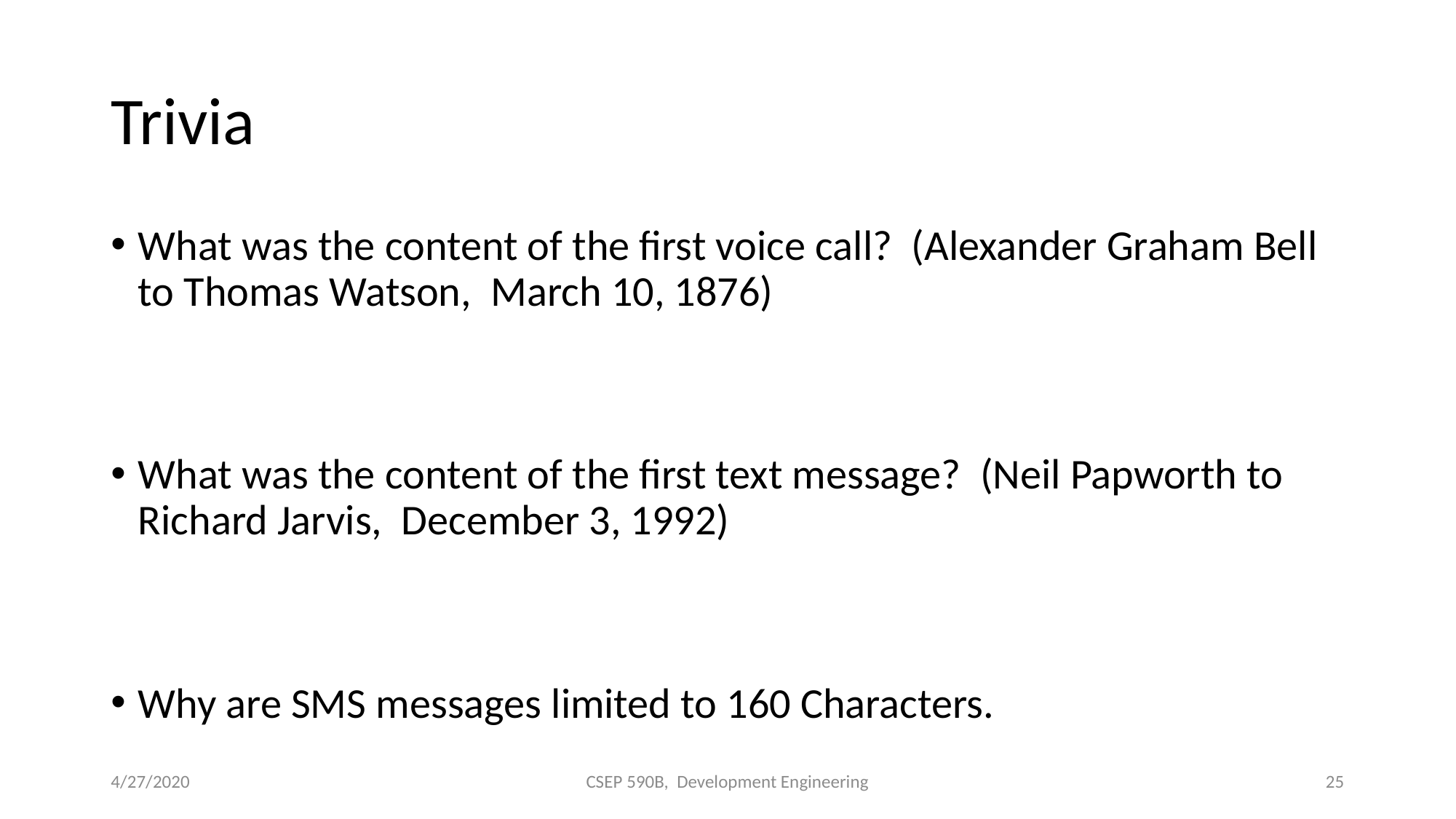

# Trivia
What was the content of the first voice call?  (Alexander Graham Bell to Thomas Watson,  March 10, 1876)

What was the content of the first text message?  (Neil Papworth to Richard Jarvis,  December 3, 1992)

Why are SMS messages limited to 160 Characters.

4/27/2020
CSEP 590B,  Development Engineering
25